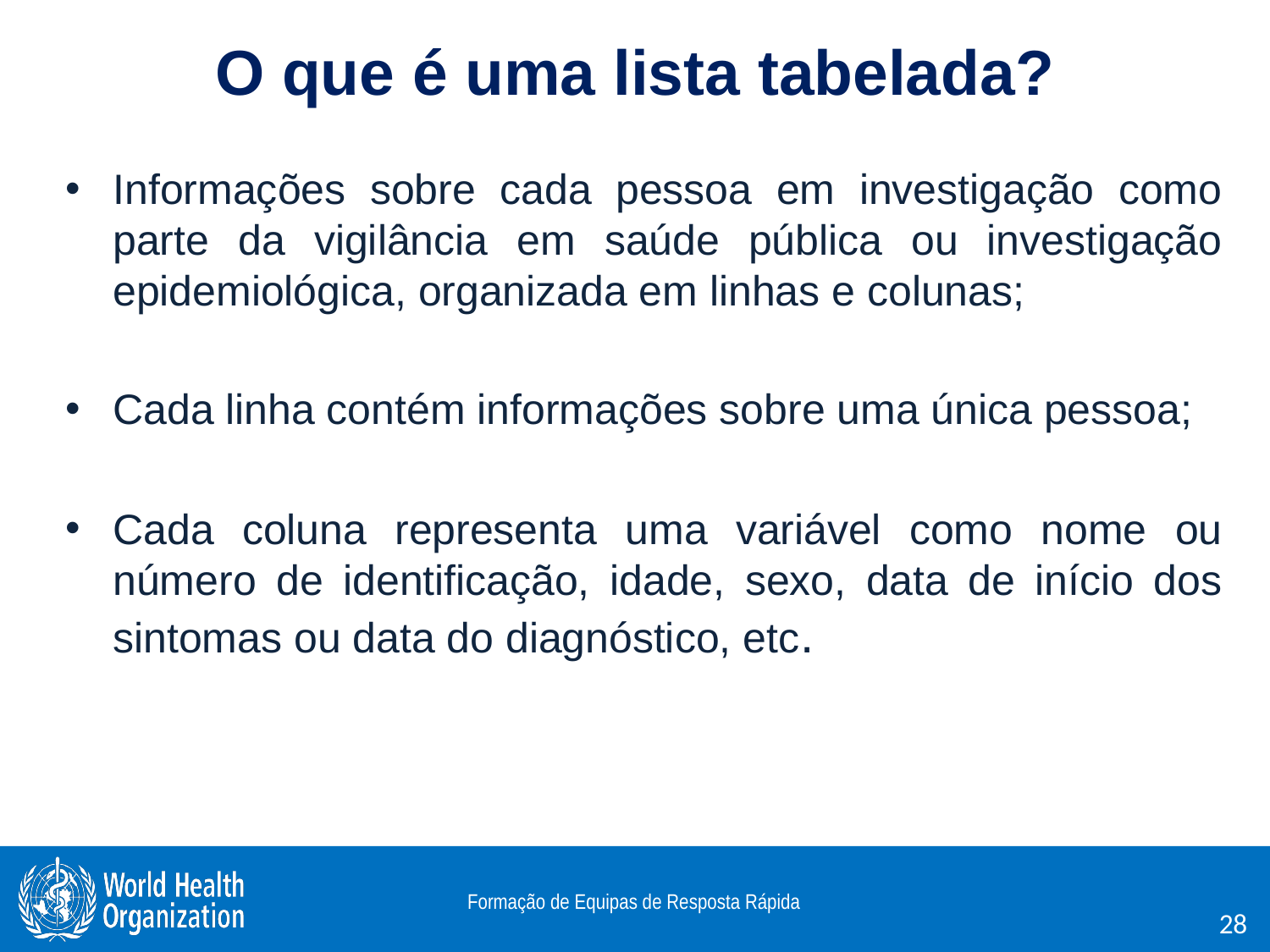

O que é uma lista tabelada?
Informações sobre cada pessoa em investigação como parte da vigilância em saúde pública ou investigação epidemiológica, organizada em linhas e colunas;

Cada linha contém informações sobre uma única pessoa;

Cada coluna representa uma variável como nome ou número de identificação, idade, sexo, data de início dos sintomas ou data do diagnóstico, etc.